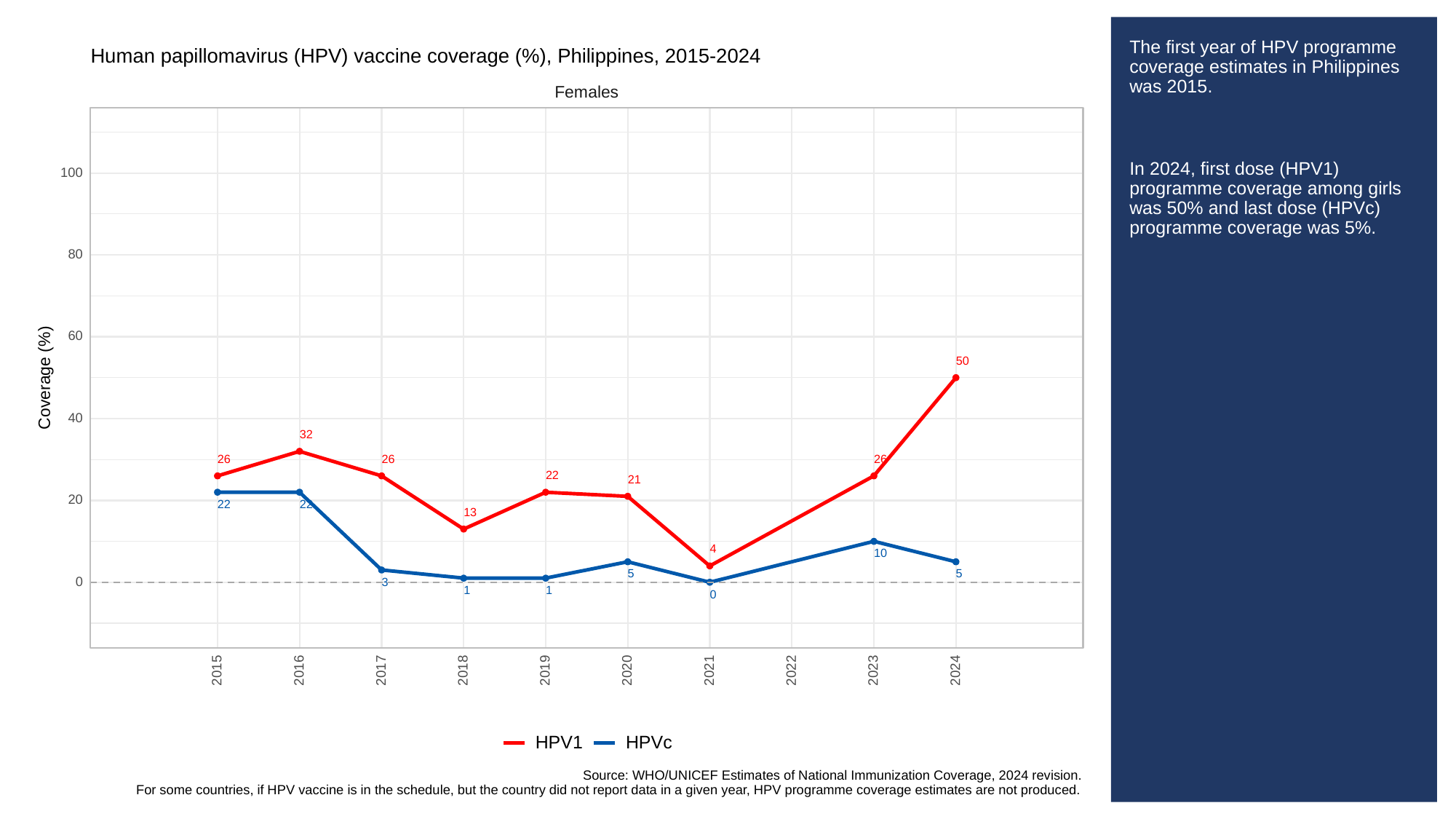

# The first year of HPV programme coverage estimates in Philippines was 2015.

In 2024, first dose (HPV1) programme coverage among girls was 50% and last dose (HPVc) programme coverage was 5%.

Human papillomavirus (HPV) vaccine coverage (%), Philippines, 2015-2024
Females

100

80

60

50
Coverage (%)

40

32

26
26
26

22

21

20

22
22
13

4
10

5
5

0
3

1
1
0

2023
2015
2016
2017
2018
2019
2020
2021
2022
2024
HPVc
HPV1

Source: WHO/UNICEF Estimates of National Immunization Coverage, 2024 revision.
For some countries, if HPV vaccine is in the schedule, but the country did not report data in a given year, HPV programme coverage estimates are not produced.